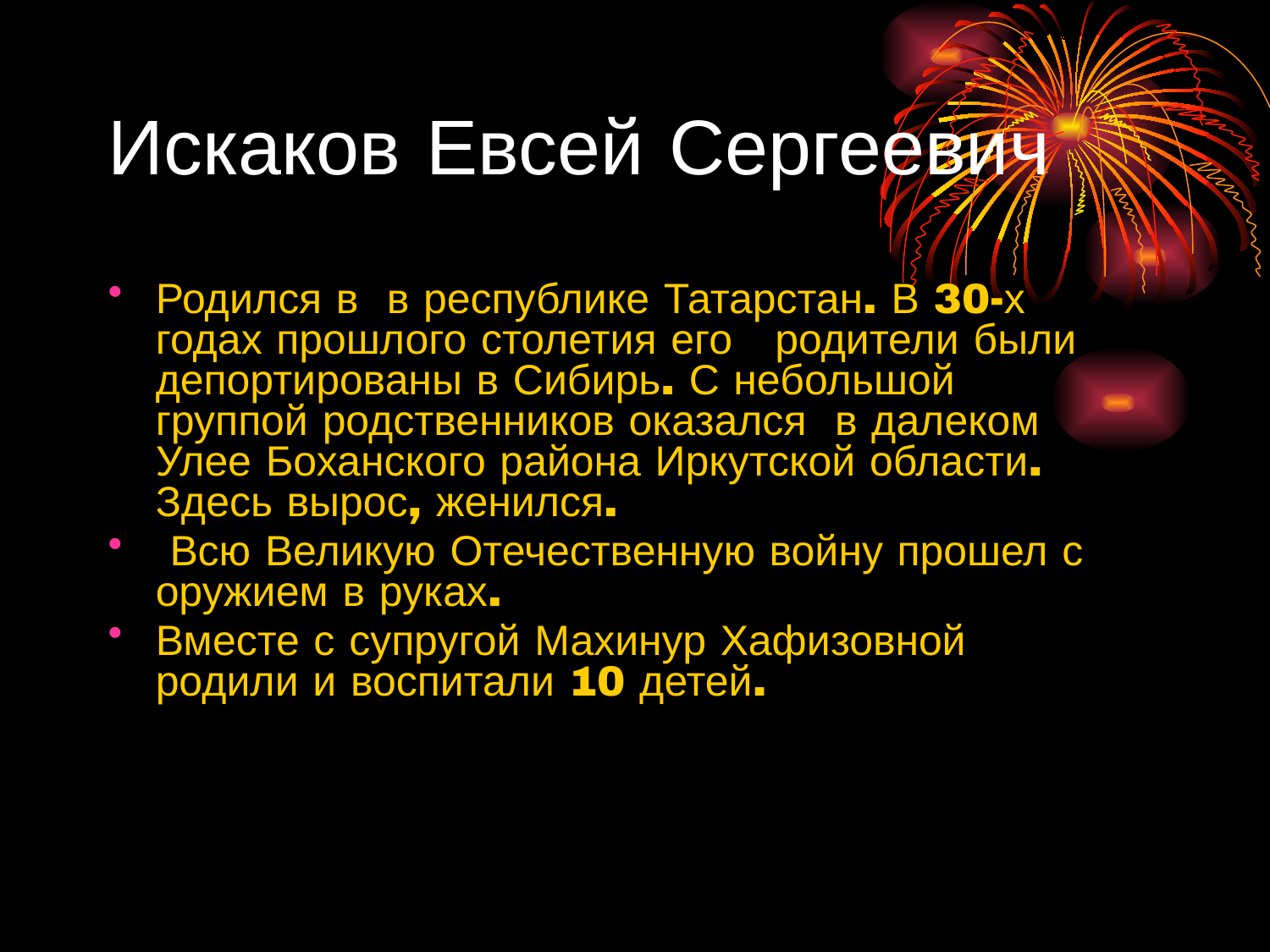

# Искаков Евсей Сергеевич
Родился в  в республике Татарстан. В 30-х годах прошлого столетия его   родители были депортированы в Сибирь. С небольшой группой родственников оказался  в далеком Улее Боханского района Иркутской области. Здесь вырос, женился.
 Всю Великую Отечественную войну прошел с оружием в руках.
Вместе с супругой Махинур Хафизовной родили и воспитали 10 детей.